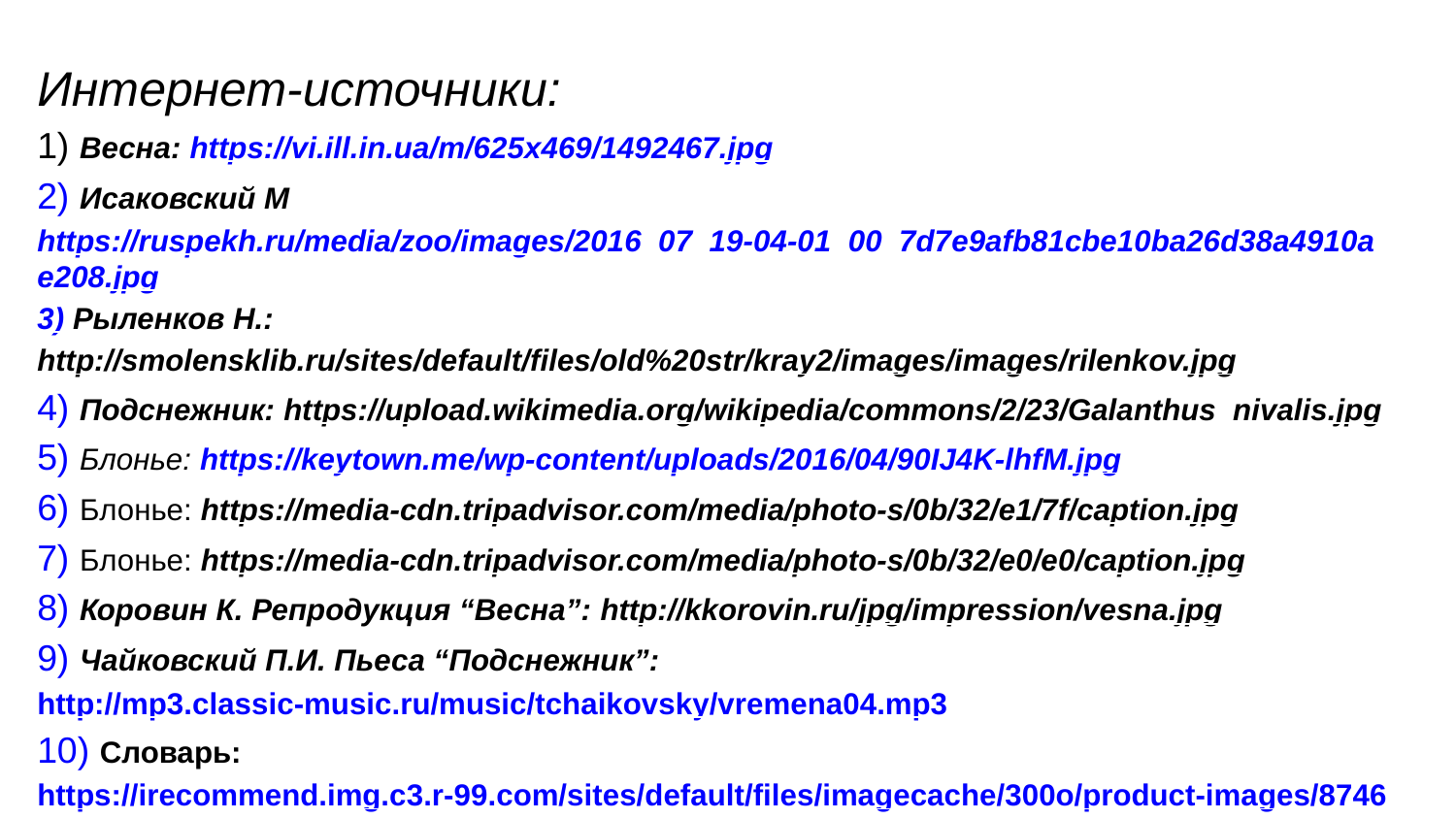

Интернет-источники:
1) Весна: https://vi.ill.in.ua/m/625x469/1492467.jpg
2) Исаковский Мhttps://ruspekh.ru/media/zoo/images/2016_07_19-04-01_00_7d7e9afb81cbe10ba26d38a4910ae208.jpg3) Рыленков Н.: http://smolensklib.ru/sites/default/files/old%20str/kray2/images/images/rilenkov.jpg
4) Подснежник: https://upload.wikimedia.org/wikipedia/commons/2/23/Galanthus_nivalis.jpg
5) Блонье: https://keytown.me/wp-content/uploads/2016/04/90IJ4K-lhfM.jpg
6) Блонье: https://media-cdn.tripadvisor.com/media/photo-s/0b/32/e1/7f/caption.jpg
7) Блонье: https://media-cdn.tripadvisor.com/media/photo-s/0b/32/e0/e0/caption.jpg
8) Коровин К. Репродукция “Весна”: http://kkorovin.ru/jpg/impression/vesna.jpg
9) Чайковский П.И. Пьеса “Подснежник”: http://mp3.classic-music.ru/music/tchaikovsky/vremena04.mp3
10) Словарь: https://irecommend.img.c3.r-99.com/sites/default/files/imagecache/300o/product-images/87469/regina-anfisa-shelpakova3546087_1.jpg